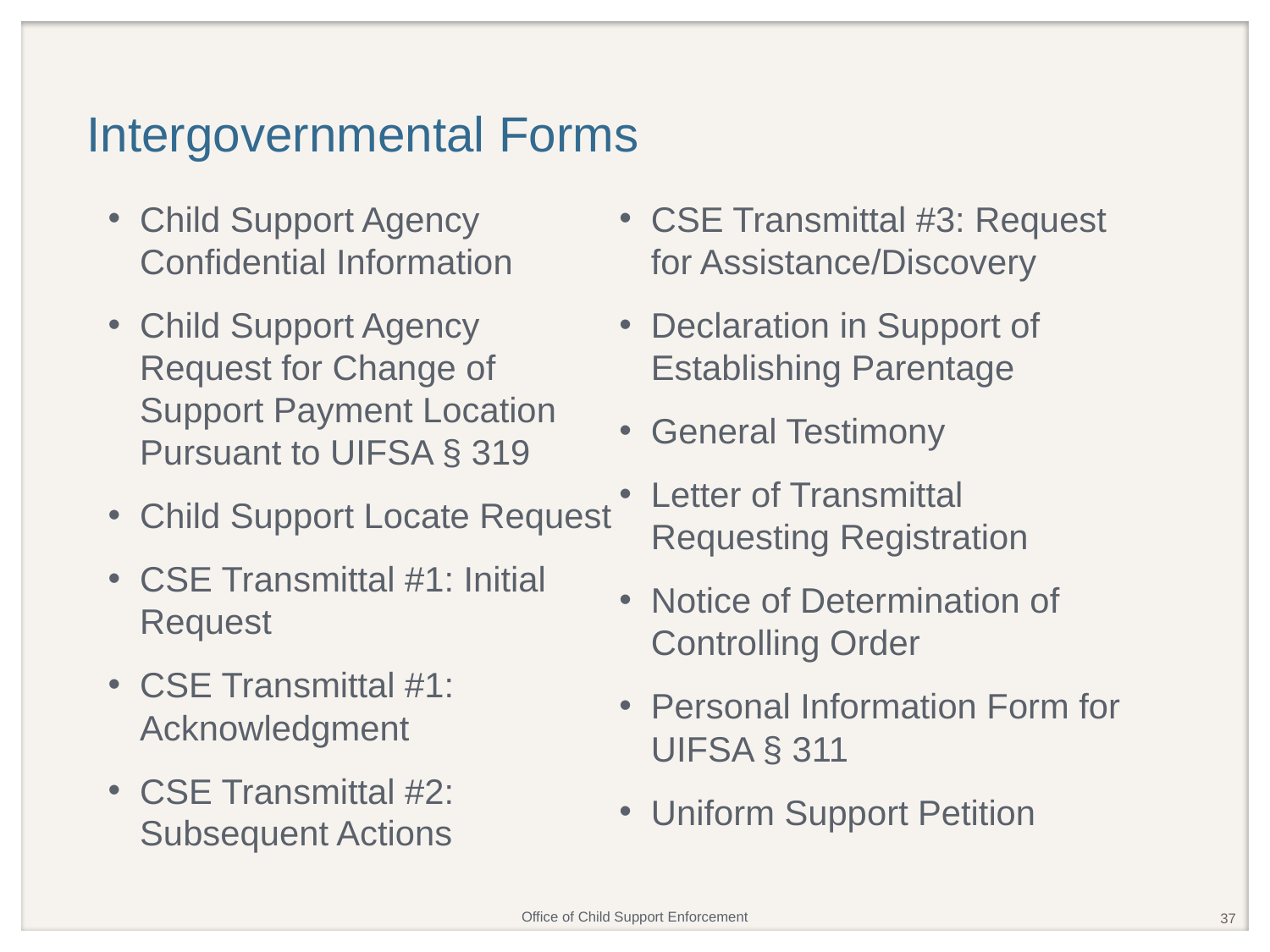

# Intergovernmental Forms
Child Support Agency Confidential Information
Child Support Agency Request for Change of Support Payment Location Pursuant to UIFSA § 319
Child Support Locate Request
CSE Transmittal #1: Initial Request
CSE Transmittal #1: Acknowledgment
CSE Transmittal #2: Subsequent Actions
CSE Transmittal #3: Request for Assistance/Discovery
Declaration in Support of Establishing Parentage
General Testimony
Letter of Transmittal Requesting Registration
Notice of Determination of Controlling Order
Personal Information Form for UIFSA § 311
Uniform Support Petition
37